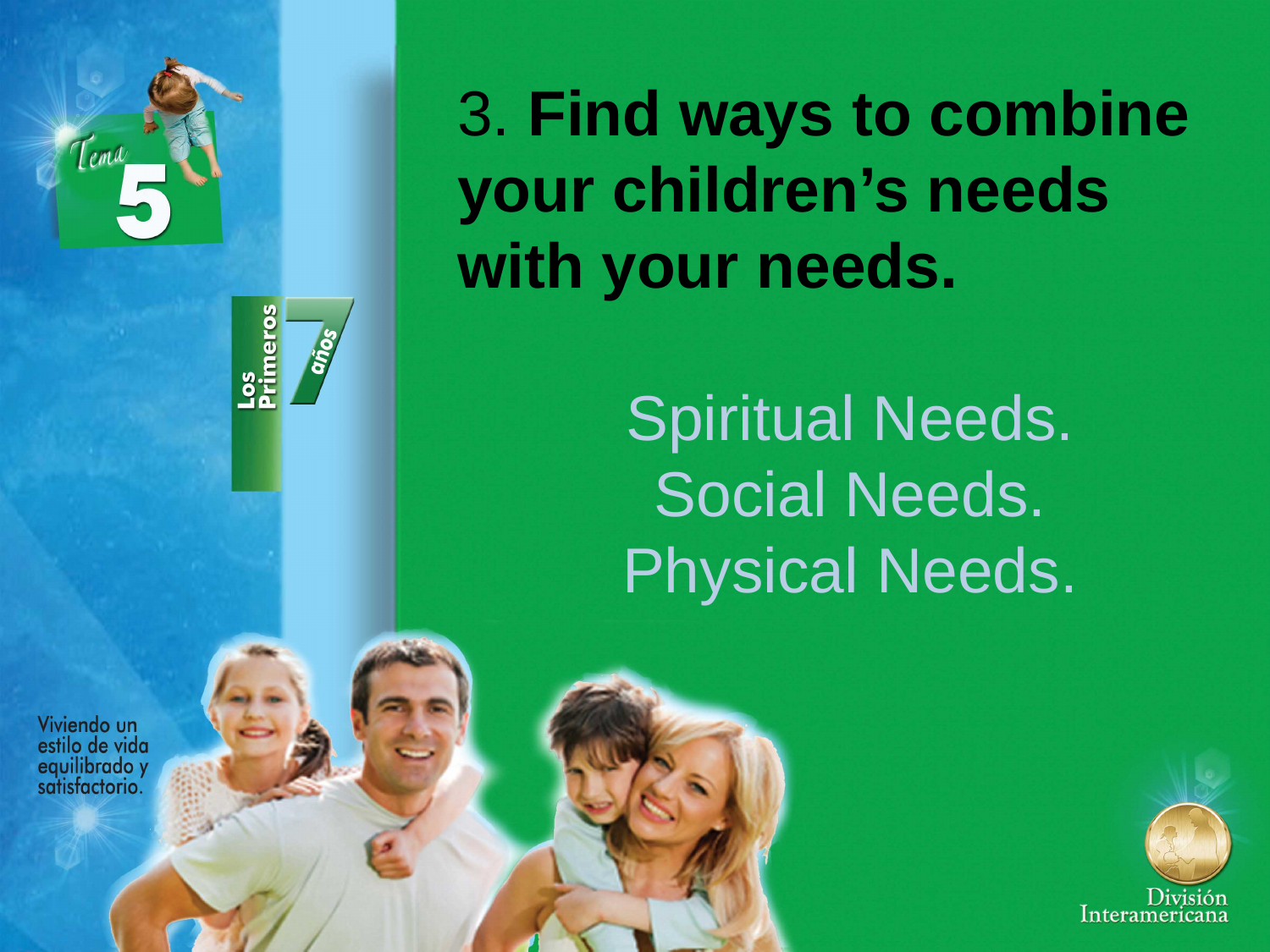

3. Find ways to combine your children’s needs with your needs.

Spiritual Needs.
Social Needs.
Physical Needs.